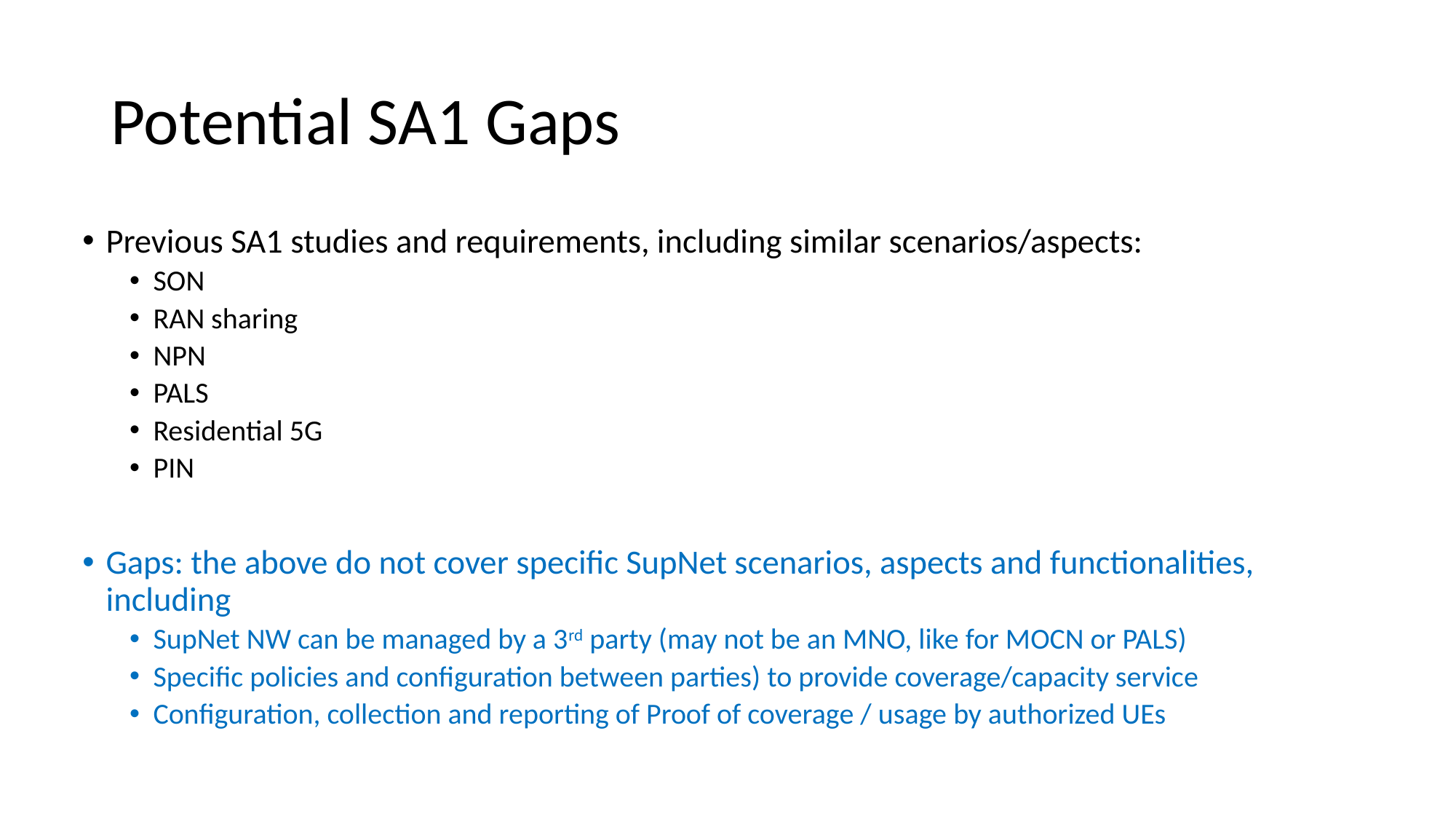

# Potential SA1 Gaps
Previous SA1 studies and requirements, including similar scenarios/aspects:
SON
RAN sharing
NPN
PALS
Residential 5G
PIN

Gaps: the above do not cover specific SupNet scenarios, aspects and functionalities, including
SupNet NW can be managed by a 3rd party (may not be an MNO, like for MOCN or PALS)
Specific policies and configuration between parties) to provide coverage/capacity service
Configuration, collection and reporting of Proof of coverage / usage by authorized UEs